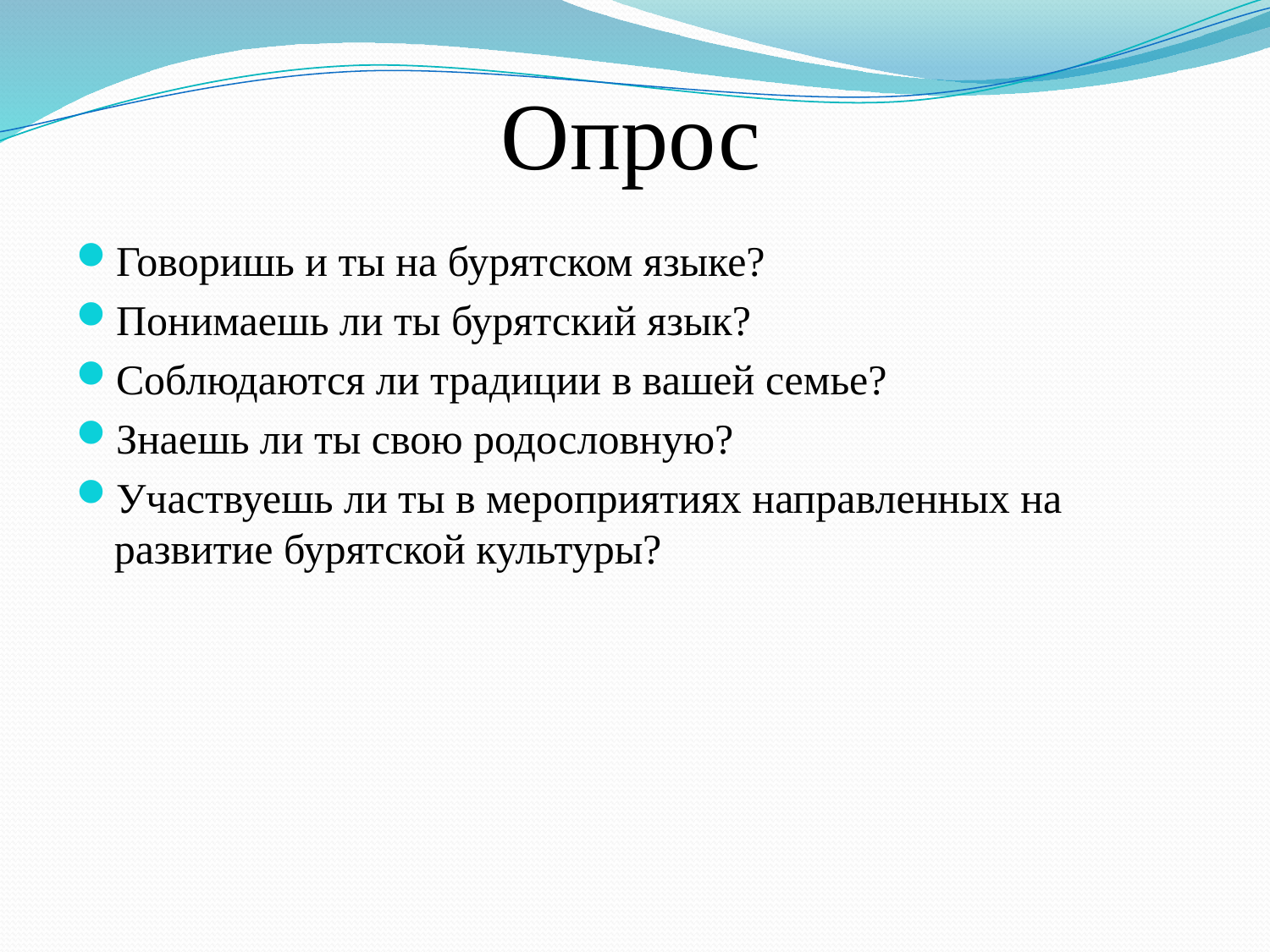

# Опрос
Говоришь и ты на бурятском языке?
Понимаешь ли ты бурятский язык?
Соблюдаются ли традиции в вашей семье?
Знаешь ли ты свою родословную?
Участвуешь ли ты в мероприятиях направленных на развитие бурятской культуры?